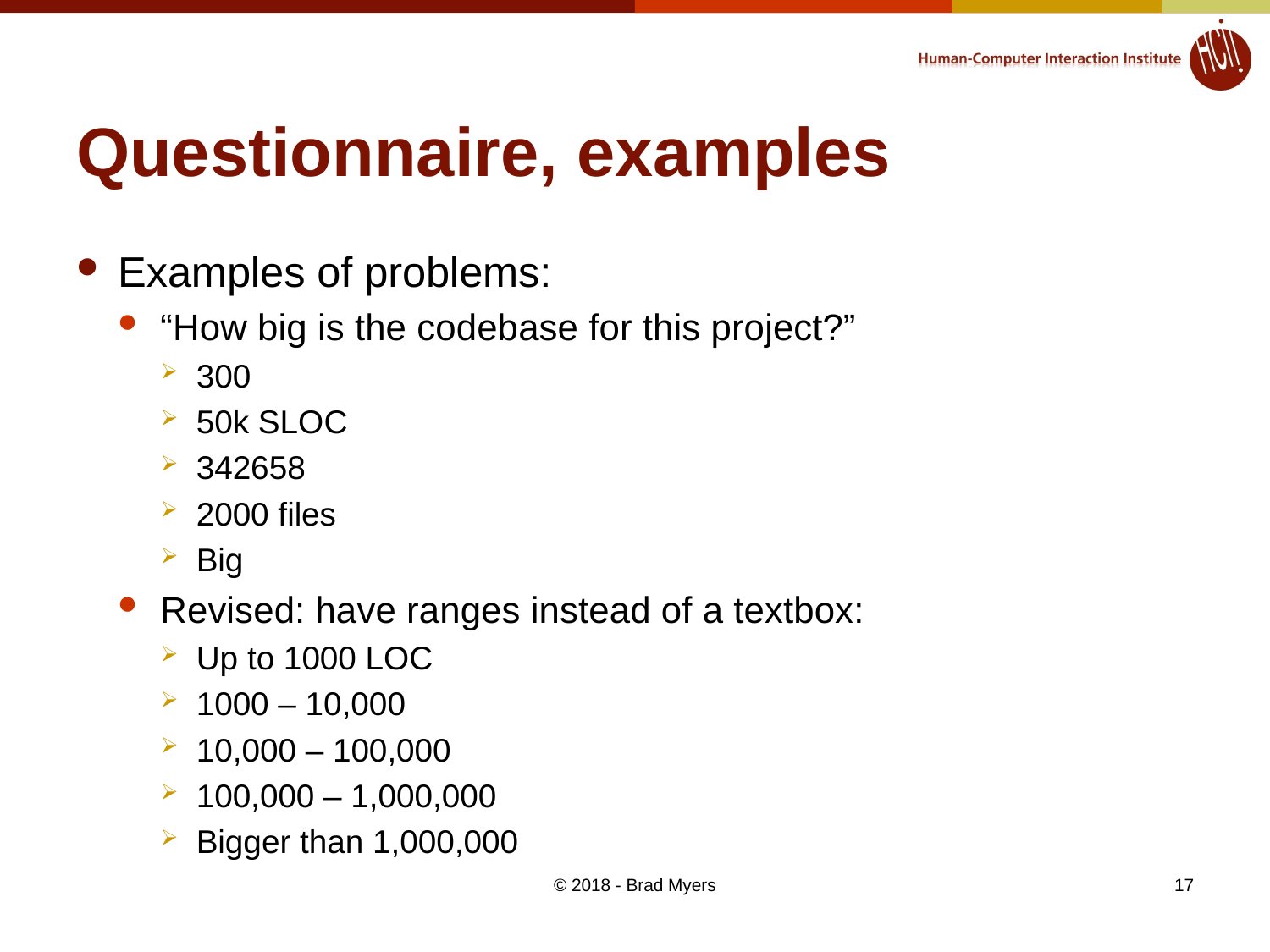

# Questionnaire, examples
Examples of problems:
“How big is the codebase for this project?”
300
50k SLOC
342658
2000 files
Big
Revised: have ranges instead of a textbox:
Up to 1000 LOC
1000 – 10,000
10,000 – 100,000
100,000 – 1,000,000
Bigger than 1,000,000

© 2018 - Brad Myers
17